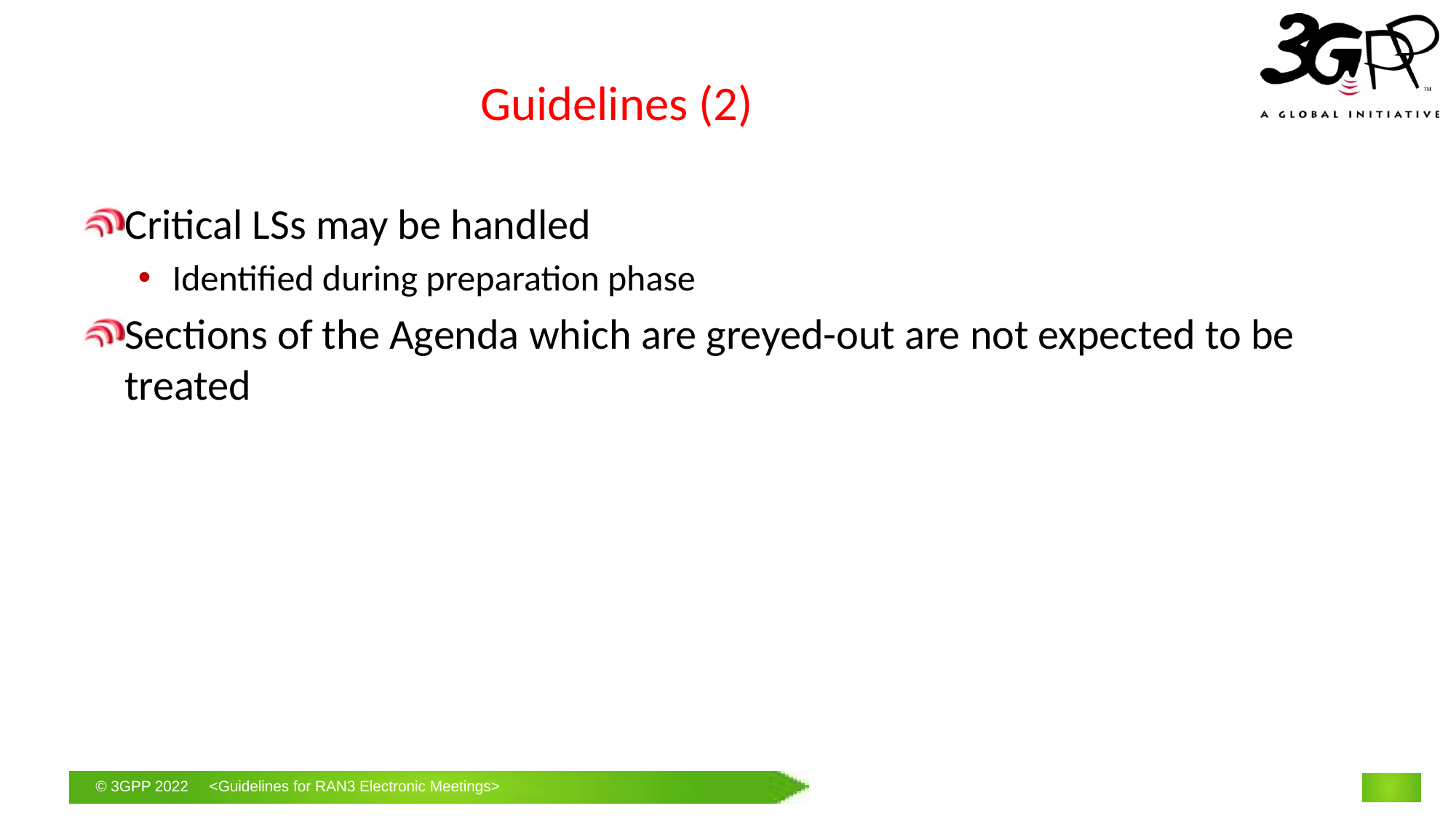

# Guidelines (2)
Critical LSs may be handled
Identified during preparation phase
Sections of the Agenda which are greyed-out are not expected to be treated
6